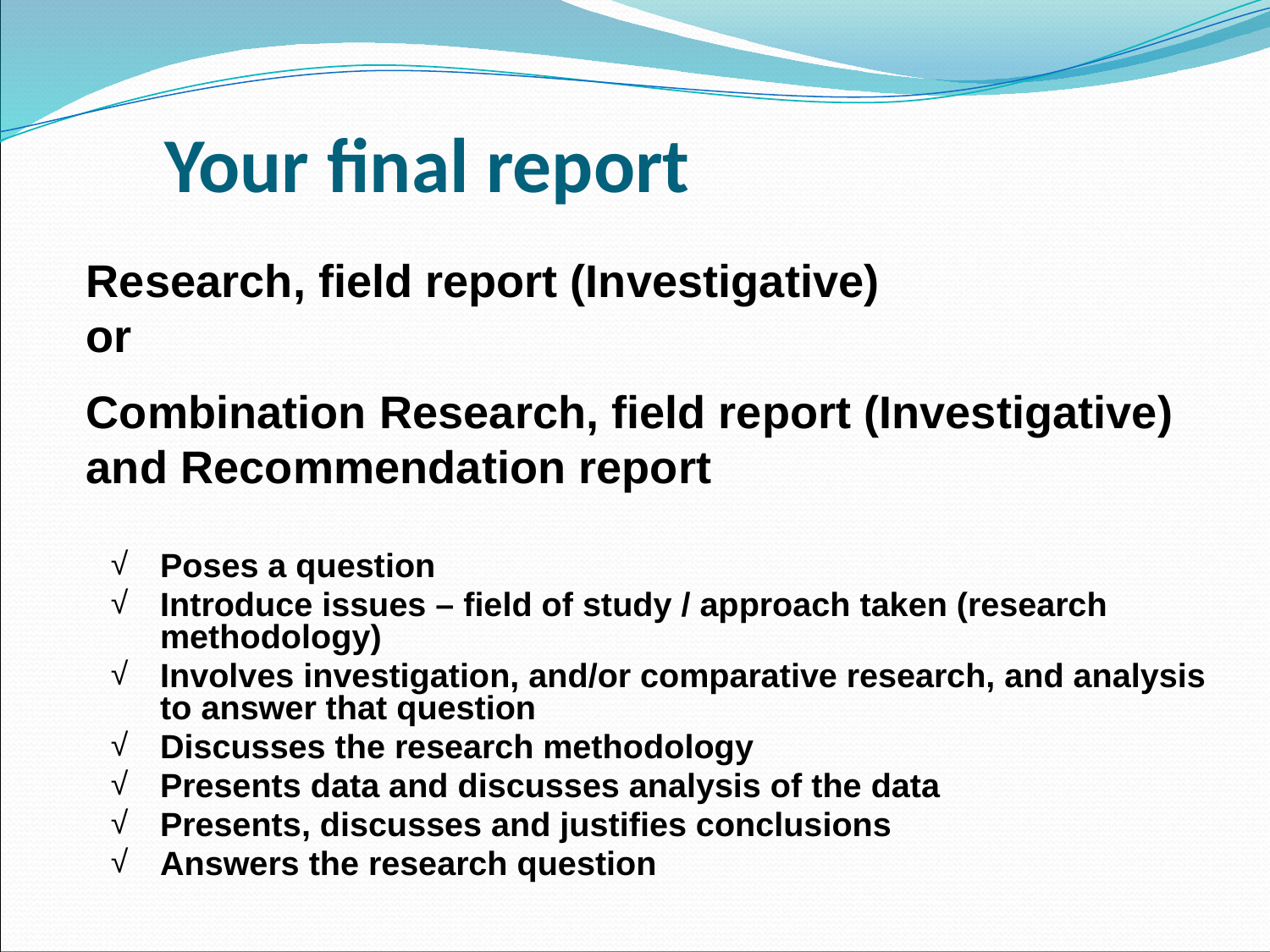

Your final report
Research, field report (Investigative)
or
Combination Research, field report (Investigative) and Recommendation report

Poses a question
Introduce issues – field of study / approach taken (research methodology)
Involves investigation, and/or comparative research, and analysis to answer that question
Discusses the research methodology
Presents data and discusses analysis of the data
Presents, discusses and justifies conclusions
Answers the research question